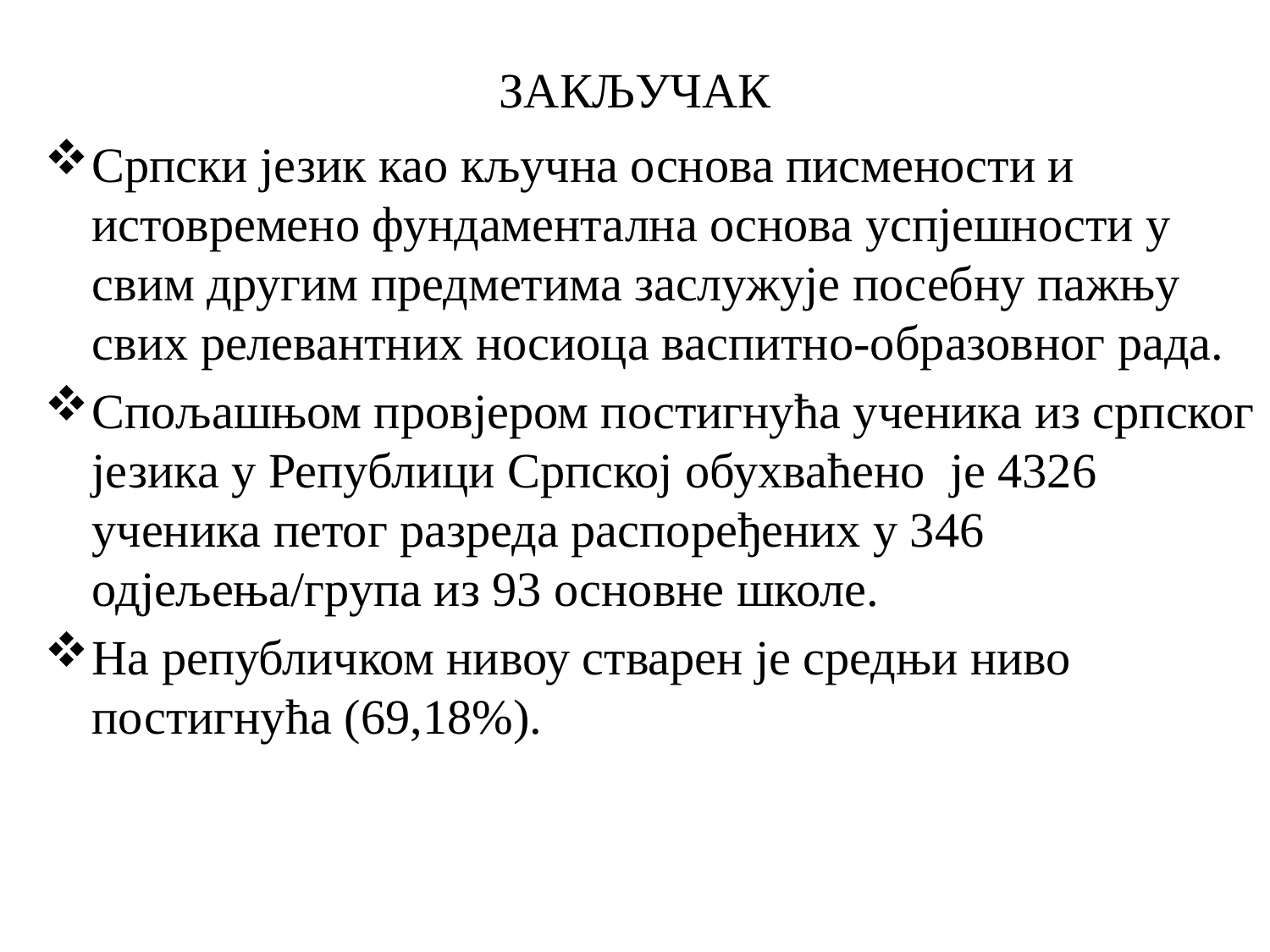

# ЗАКЉУЧАК
Српски језик као кључна основа писмености и истовремено фундаментална основа успјешности у свим другим предметима заслужује посебну пажњу свих релевантних носиоца васпитно-образовног рада.
Спољашњом провјером постигнућа ученика из српског језика у Републици Српској обухваћено  је 4326  ученика петог разреда распоређених у 346 одјељења/група из 93 основне школе.
На републичком нивоу стварен је средњи ниво постигнућа (69,18%).